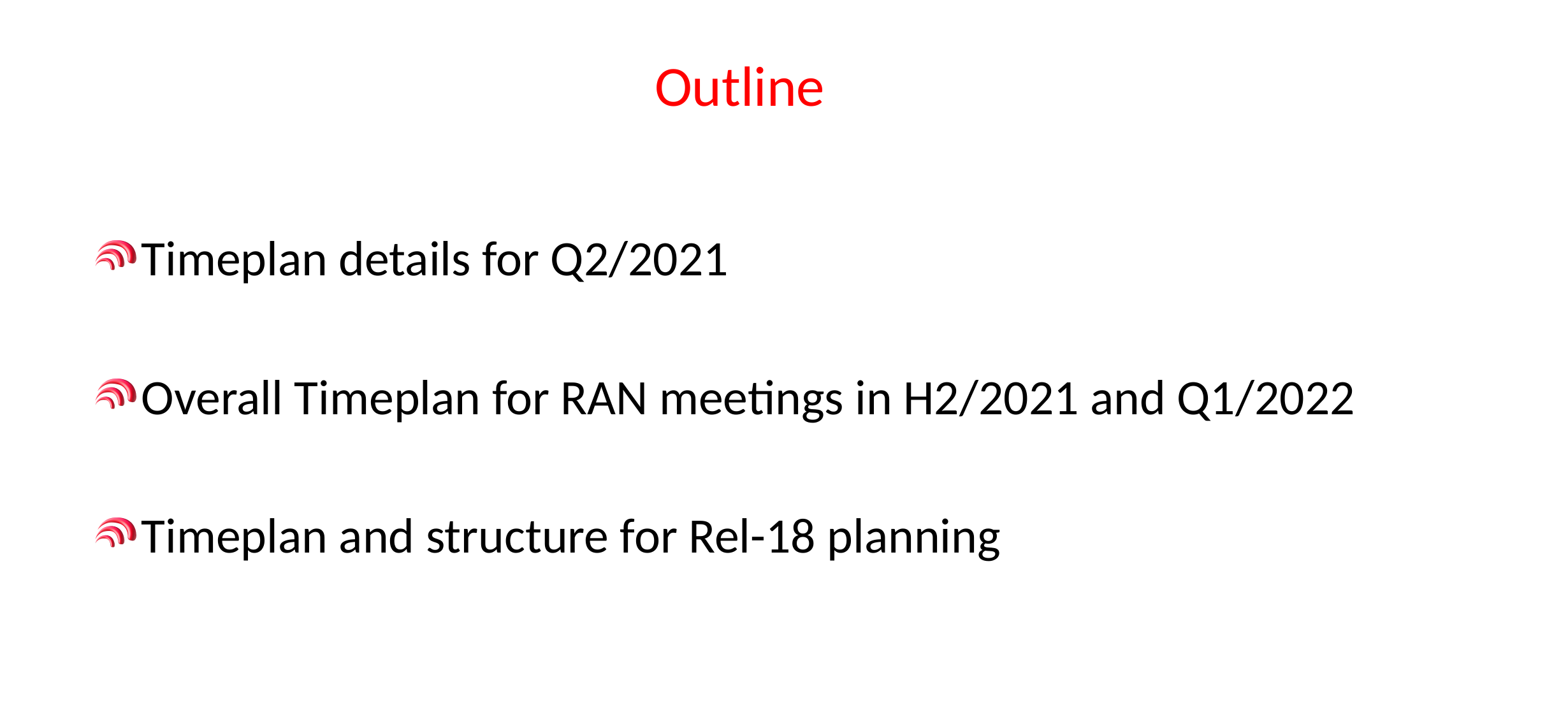

# Outline

Timeplan details for Q2/2021

Overall Timeplan for RAN meetings in H2/2021 and Q1/2022

Timeplan and structure for Rel-18 planning